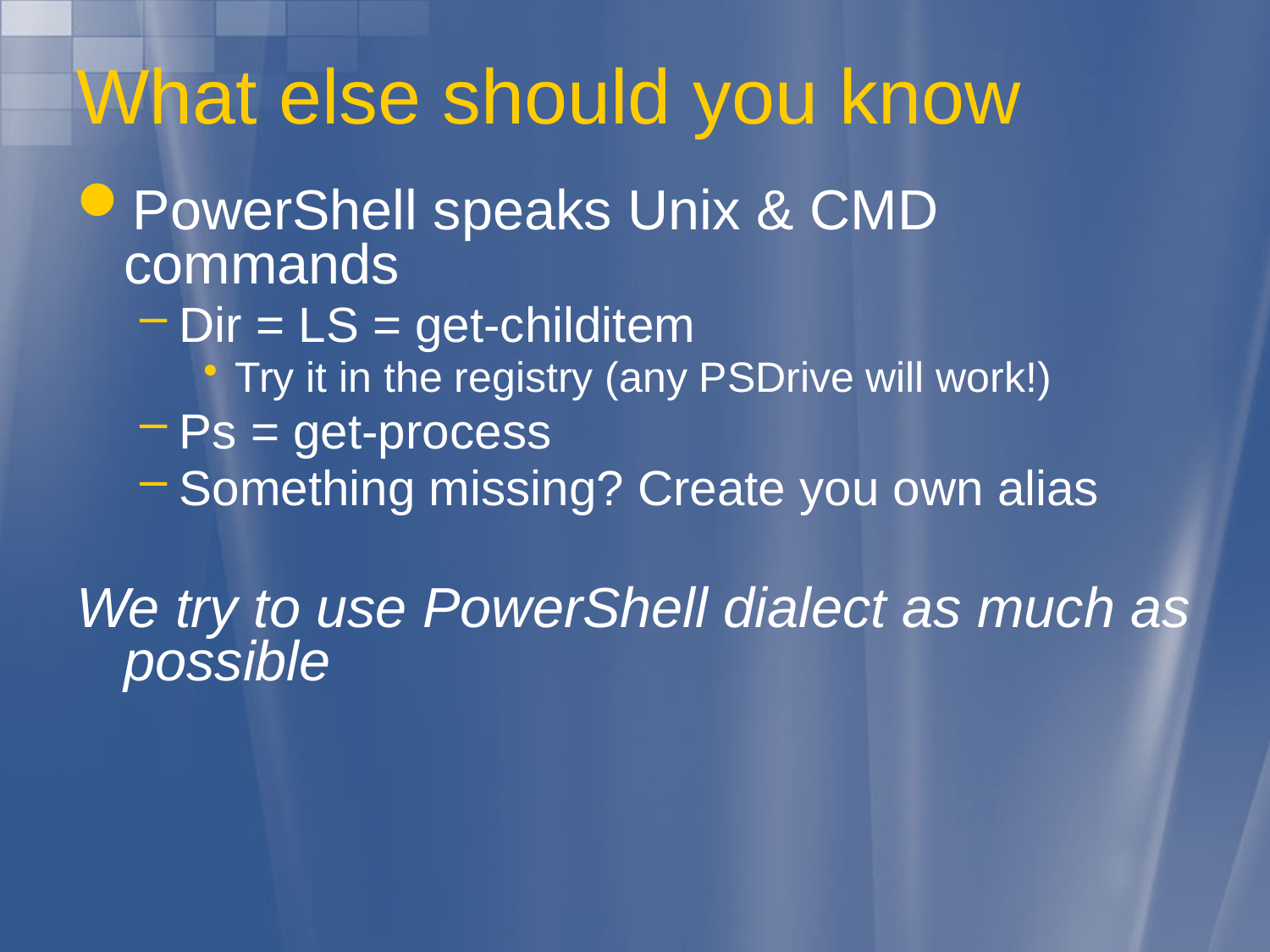

# What else should you know
PowerShell speaks Unix & CMD commands
Dir = LS = get-childitem
Try it in the registry (any PSDrive will work!)
Ps = get-process
Something missing? Create you own alias

We try to use PowerShell dialect as much as possible